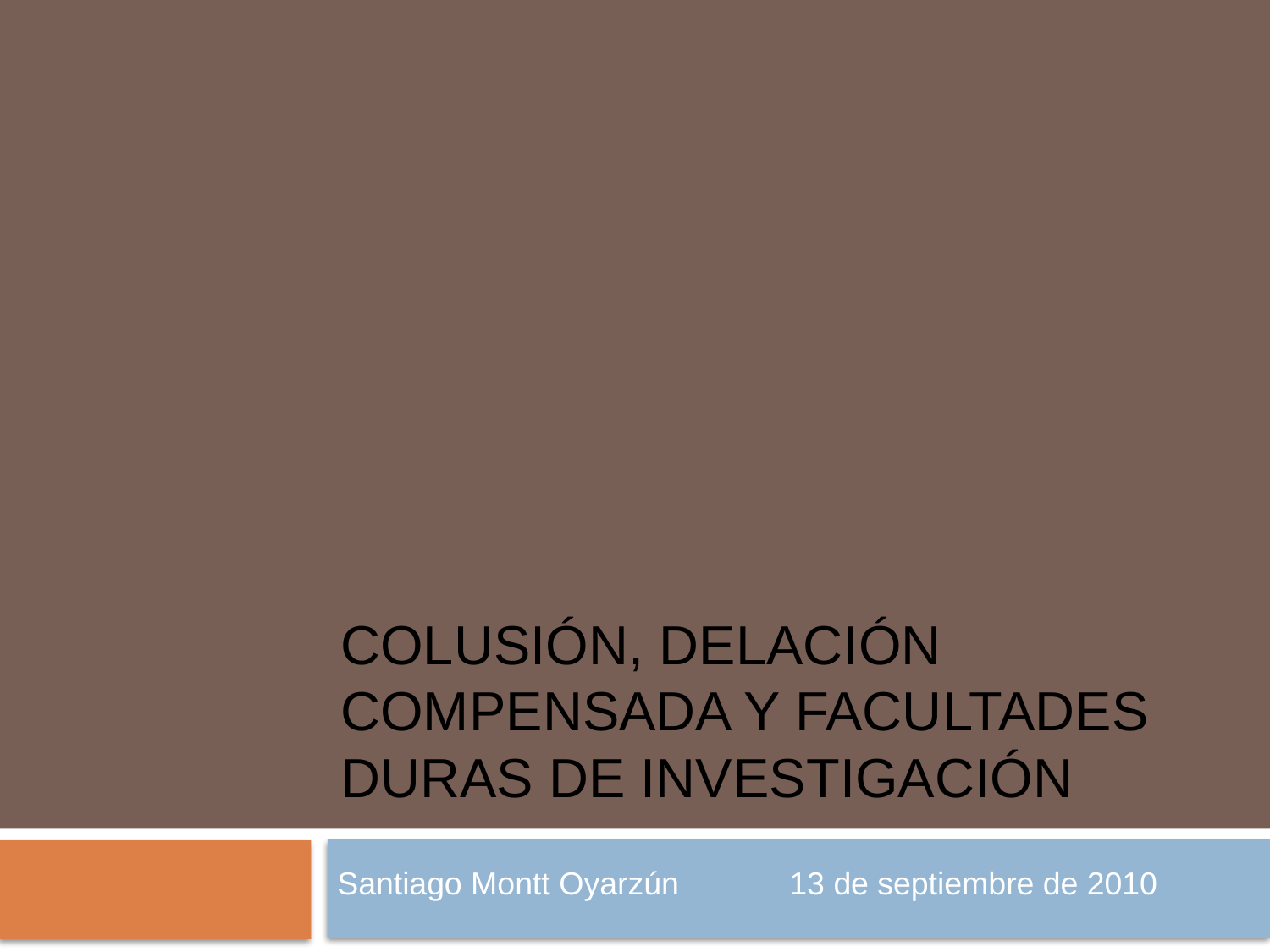

# Colusión, Delación Compensada y Facultades Duras de Investigación
Santiago Montt Oyarzún
13 de septiembre de 2010